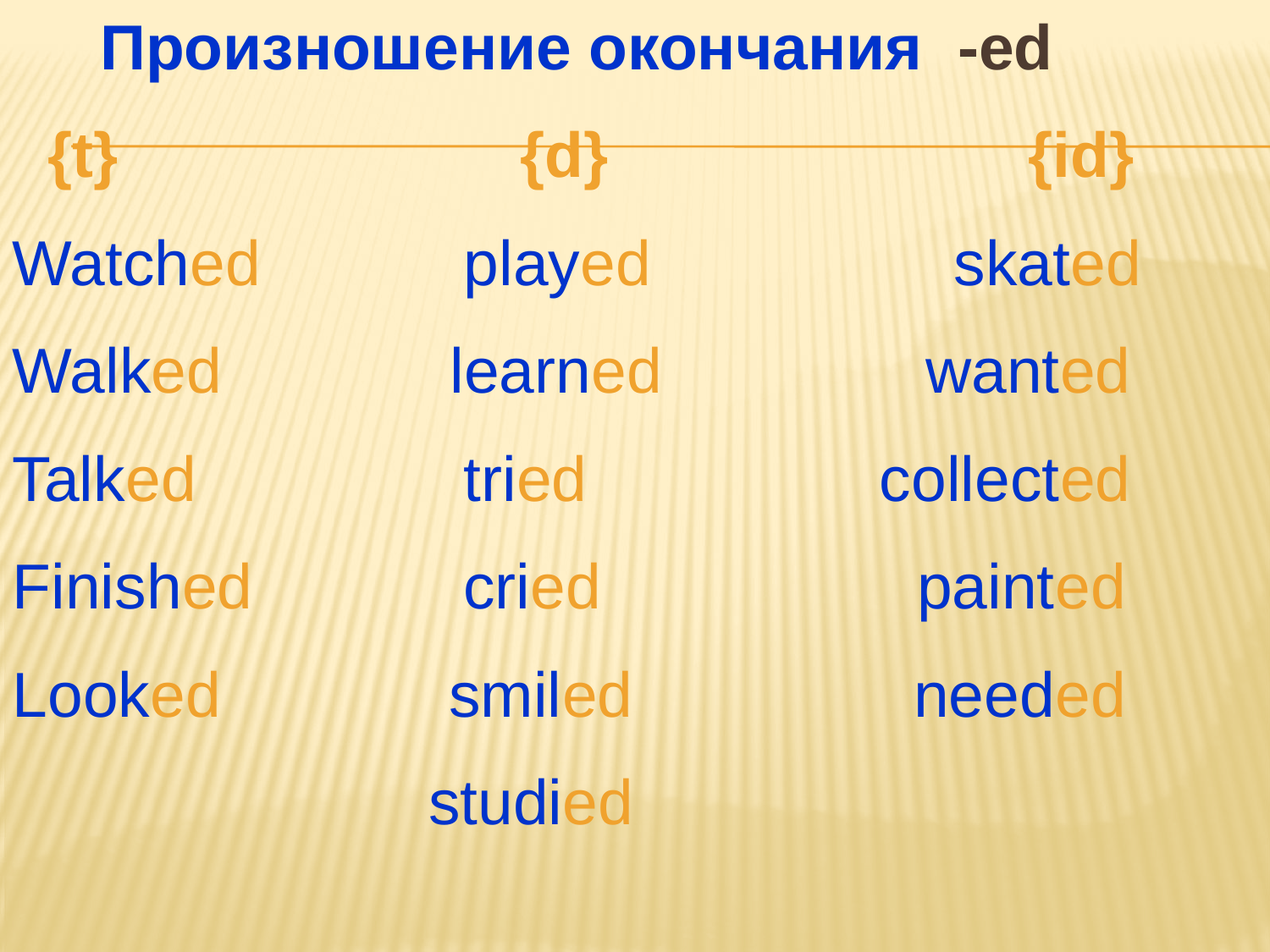

Произношение окончания  -ed
  {t}				{d}				{id}
Watched		    played		   skated
Walked             learned               wanted
Talked		    tried		      collected
Finished            cried                  painted
Looked             smiled                needed
			  studied